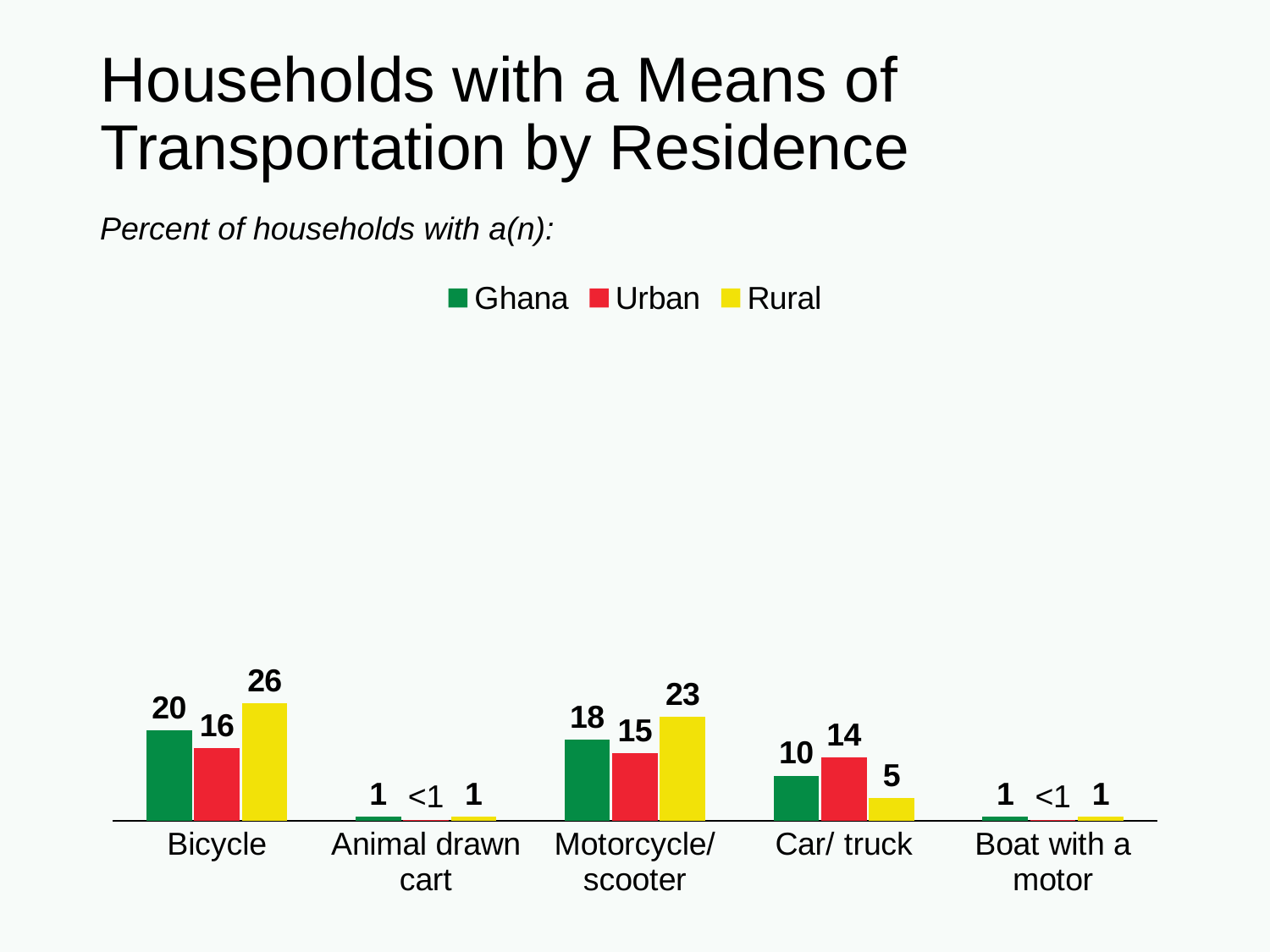

# Households with a Means of Transportation by Residence
Percent of households with a(n):

### Chart

| Category | Ghana | Urban | Rural |
|---|---|---|---|
| Bicycle | 20.0 | 16.0 | 26.0 |
| Animal drawn cart | 1.0 | 0.3 | 1.0 |
| Motorcycle/ scooter | 18.0 | 15.0 | 23.0 |
| Car/ truck | 10.0 | 14.0 | 5.0 |
| Boat with a motor | 1.0 | 0.3 | 1.0 |